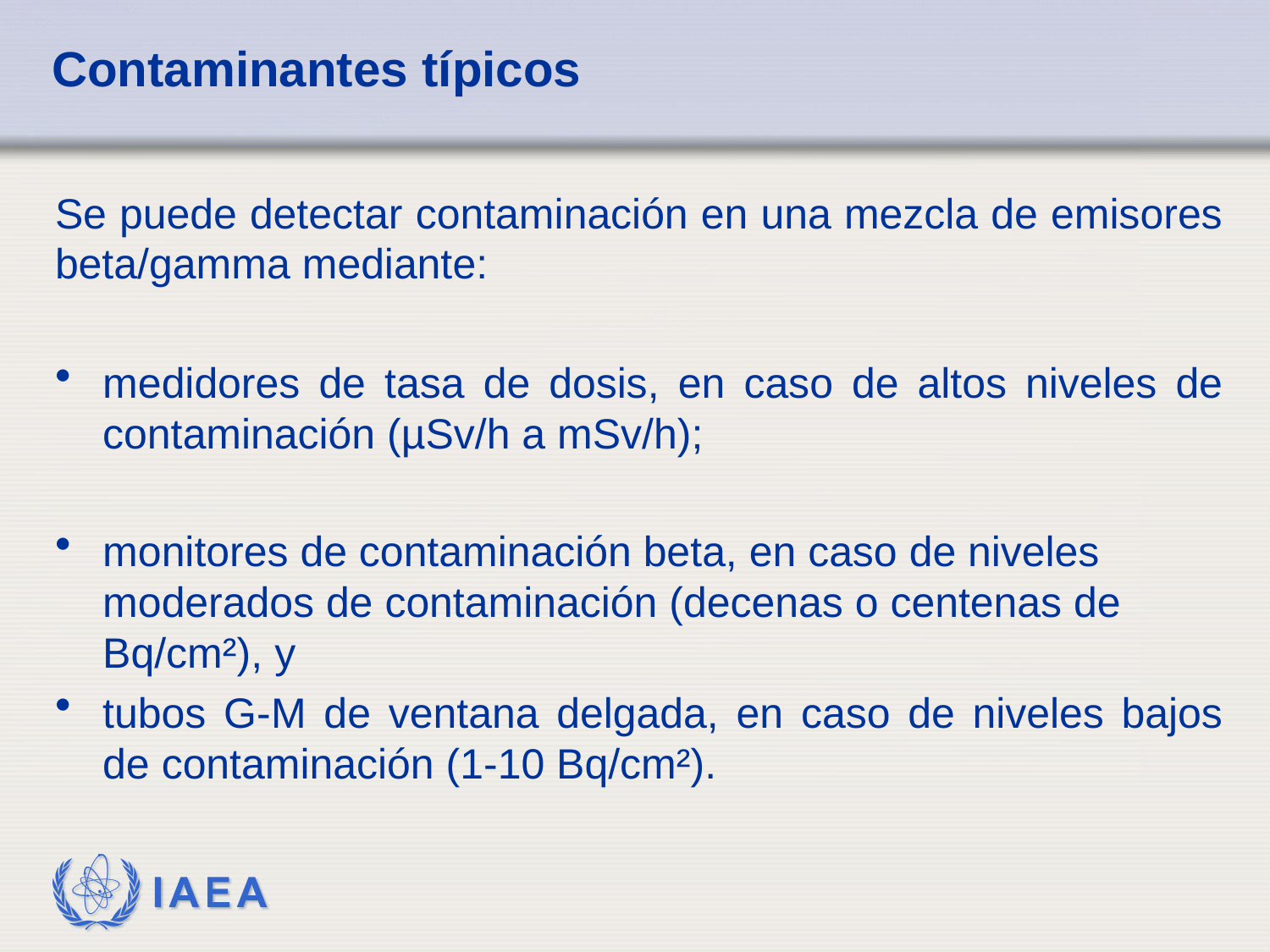

# Contaminantes típicos
Se puede detectar contaminación en una mezcla de emisores beta/gamma mediante:

medidores de tasa de dosis, en caso de altos niveles de contaminación (µSv/h a mSv/h);

monitores de contaminación beta, en caso de niveles moderados de contaminación (decenas o centenas de Bq/cm²), y
tubos G-M de ventana delgada, en caso de niveles bajos de contaminación (1-10 Bq/cm²).